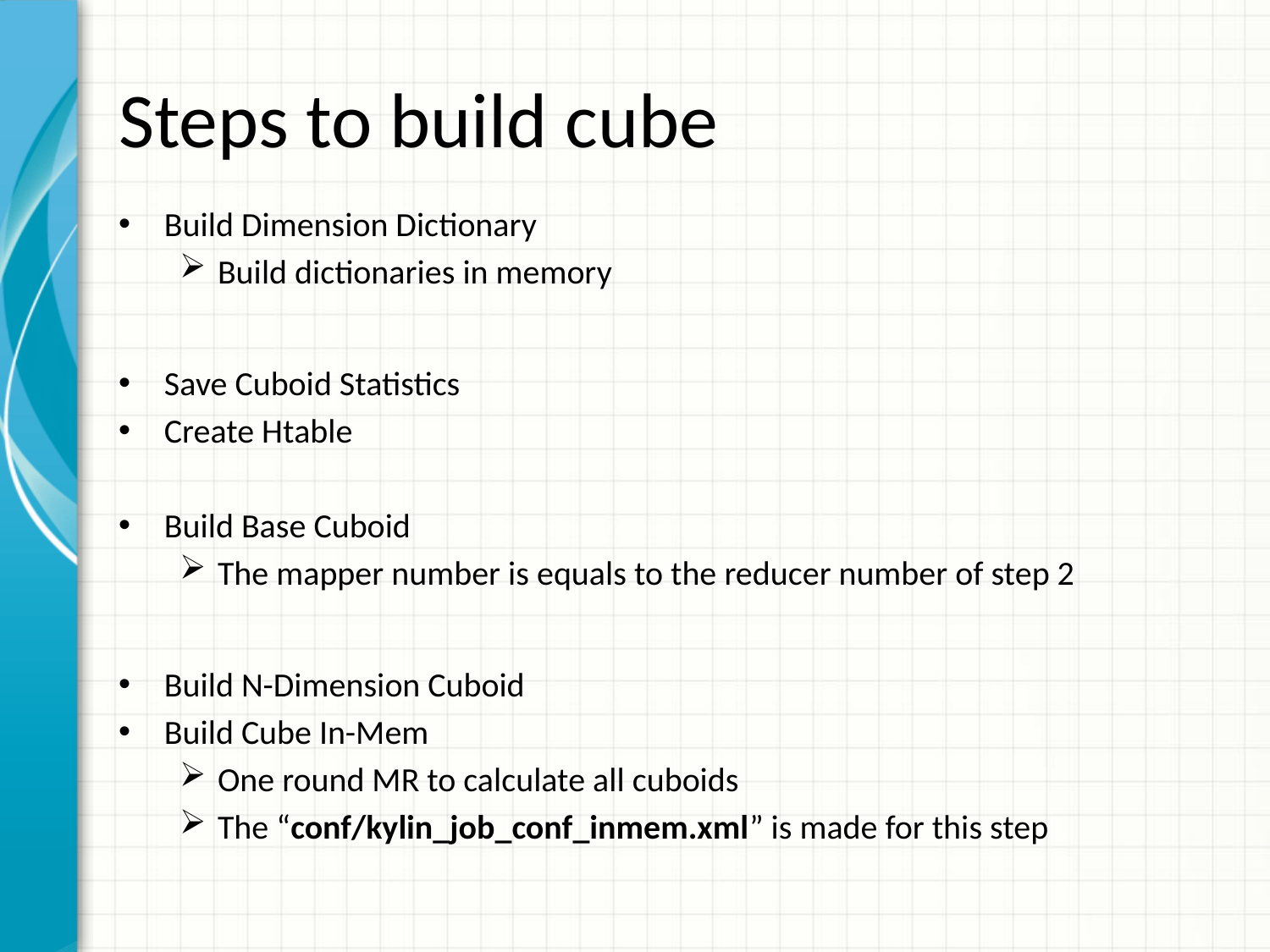

# Steps to build cube
Build Dimension Dictionary
Build dictionaries in memory

Save Cuboid Statistics
Create Htable

Build Base Cuboid
The mapper number is equals to the reducer number of step 2

Build N-Dimension Cuboid
Build Cube In-Mem
One round MR to calculate all cuboids
The “conf/kylin_job_conf_inmem.xml” is made for this step